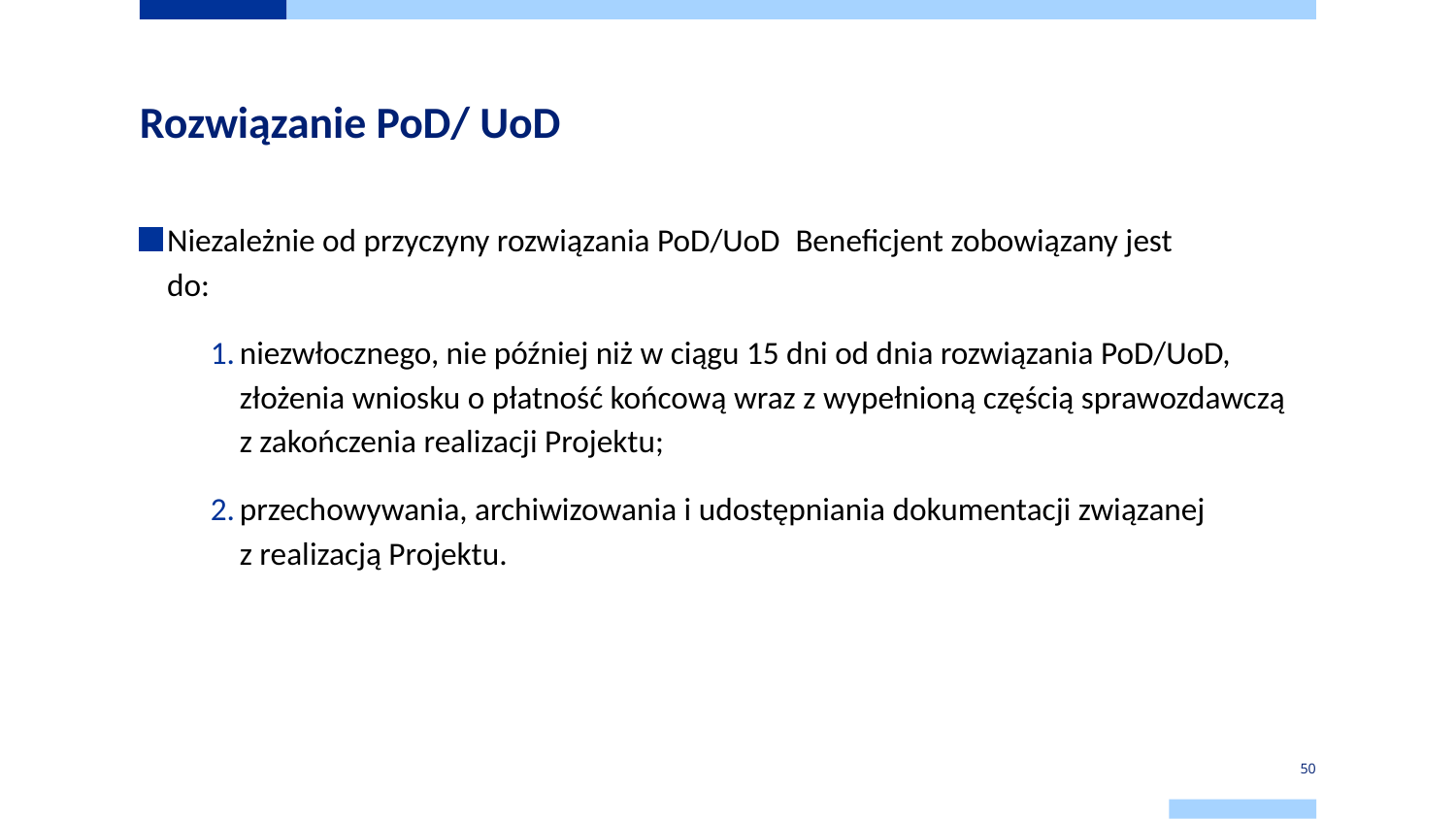

# Rozwiązanie PoD/ UoD
Niezależnie od przyczyny rozwiązania PoD/UoD  Beneficjent zobowiązany jest
do:
niezwłocznego, nie później niż w ciągu 15 dni od dnia rozwiązania PoD/UoD, złożenia wniosku o płatność końcową wraz z wypełnioną częścią sprawozdawczą
z zakończenia realizacji Projektu;
przechowywania, archiwizowania i udostępniania dokumentacji związanej
z realizacją Projektu.
50